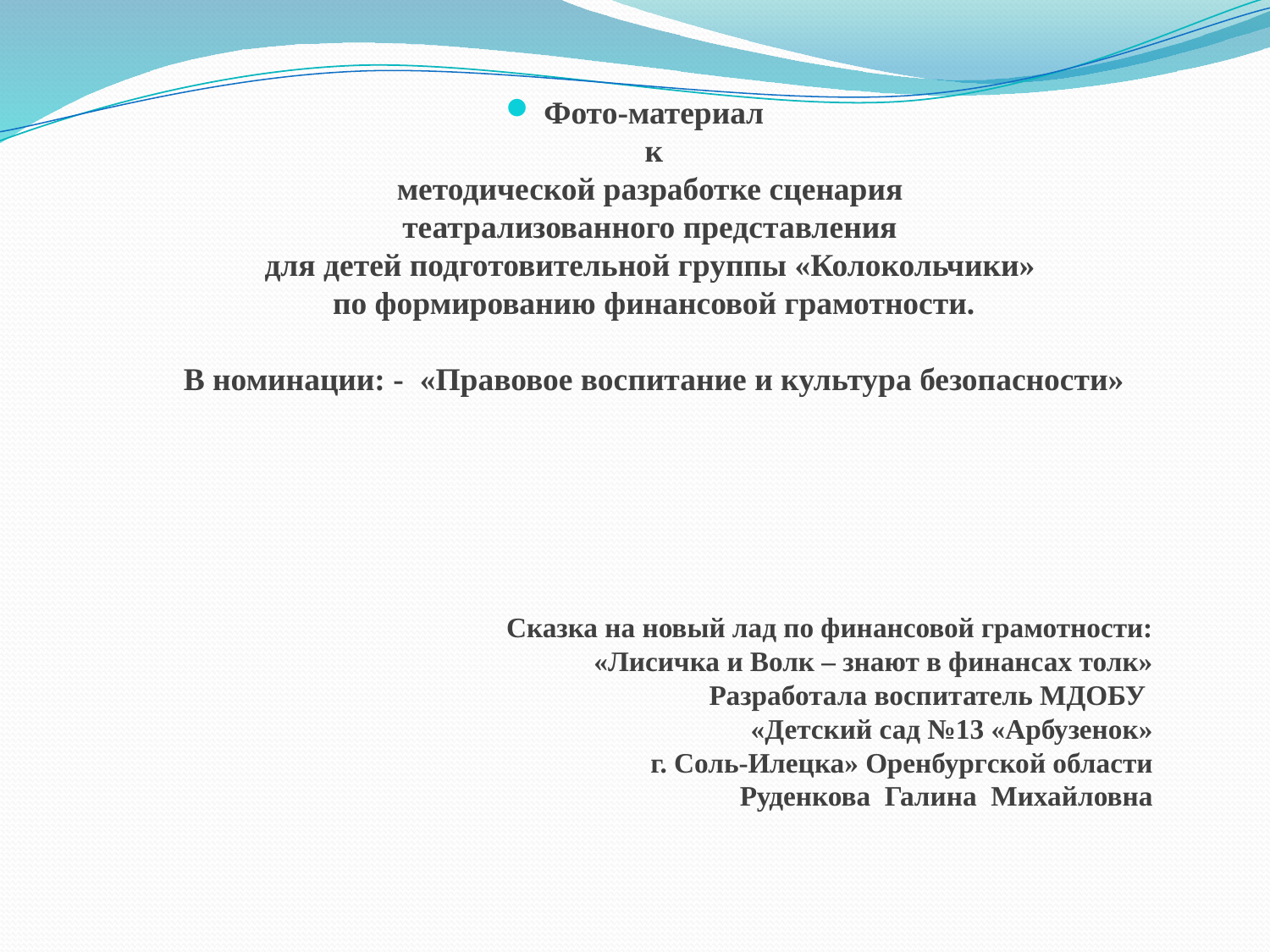

Фото-материал
к
методической разработке сценария
театрализованного представления
для детей подготовительной группы «Колокольчики»
по формированию финансовой грамотности.
 
В номинации: -  «Правовое воспитание и культура безопасности»
# Сказка на новый лад по финансовой грамотности: «Лисичка и Волк – знают в финансах толк» Разработала воспитатель МДОБУ «Детский сад №13 «Арбузенок» г. Соль-Илецка» Оренбургской области Руденкова  Галина  Михайловна